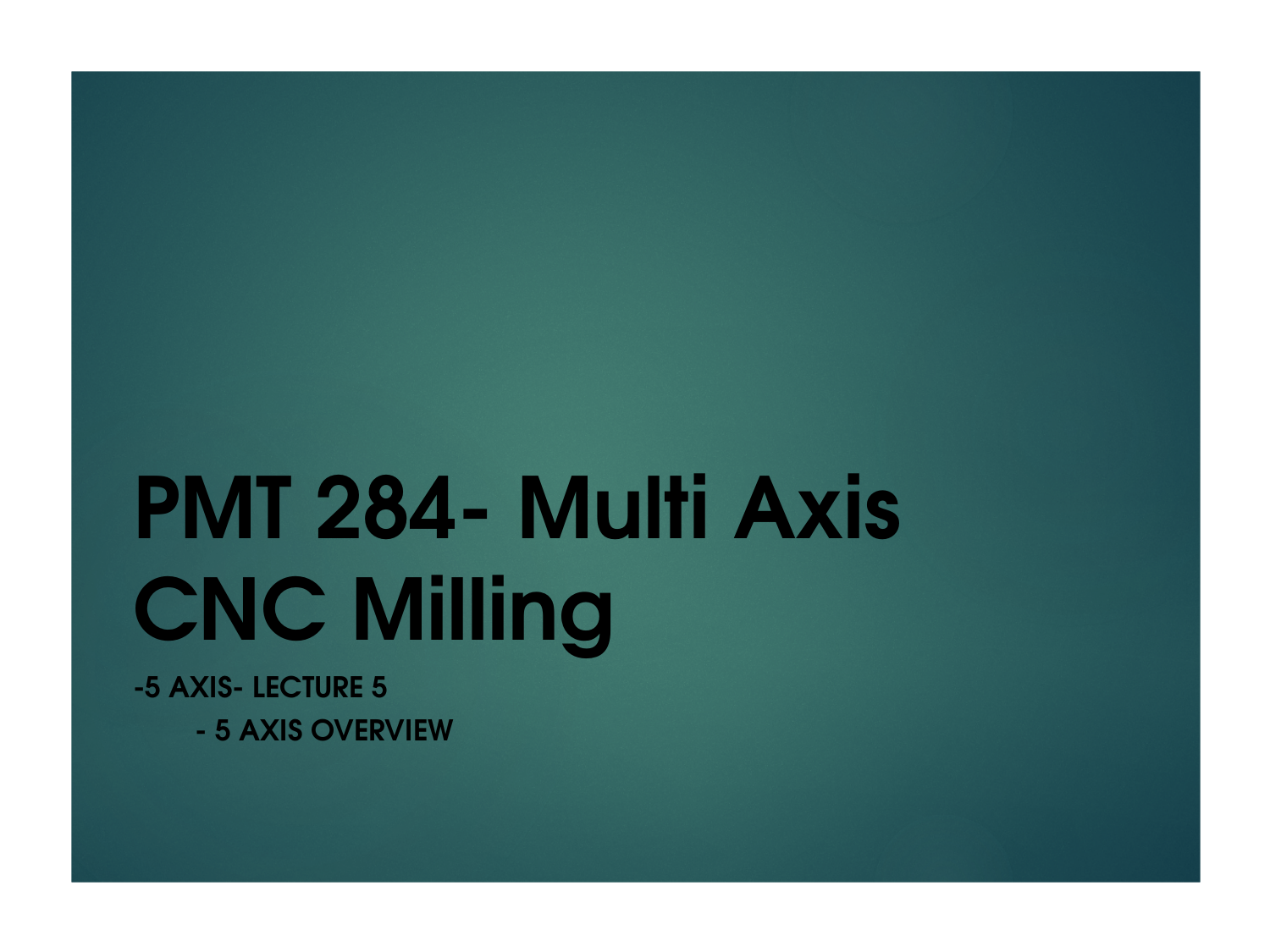

# PMT 284- Multi Axis CNC Milling
-5 Axis- Lecture 5
	- 5 Axis Overview